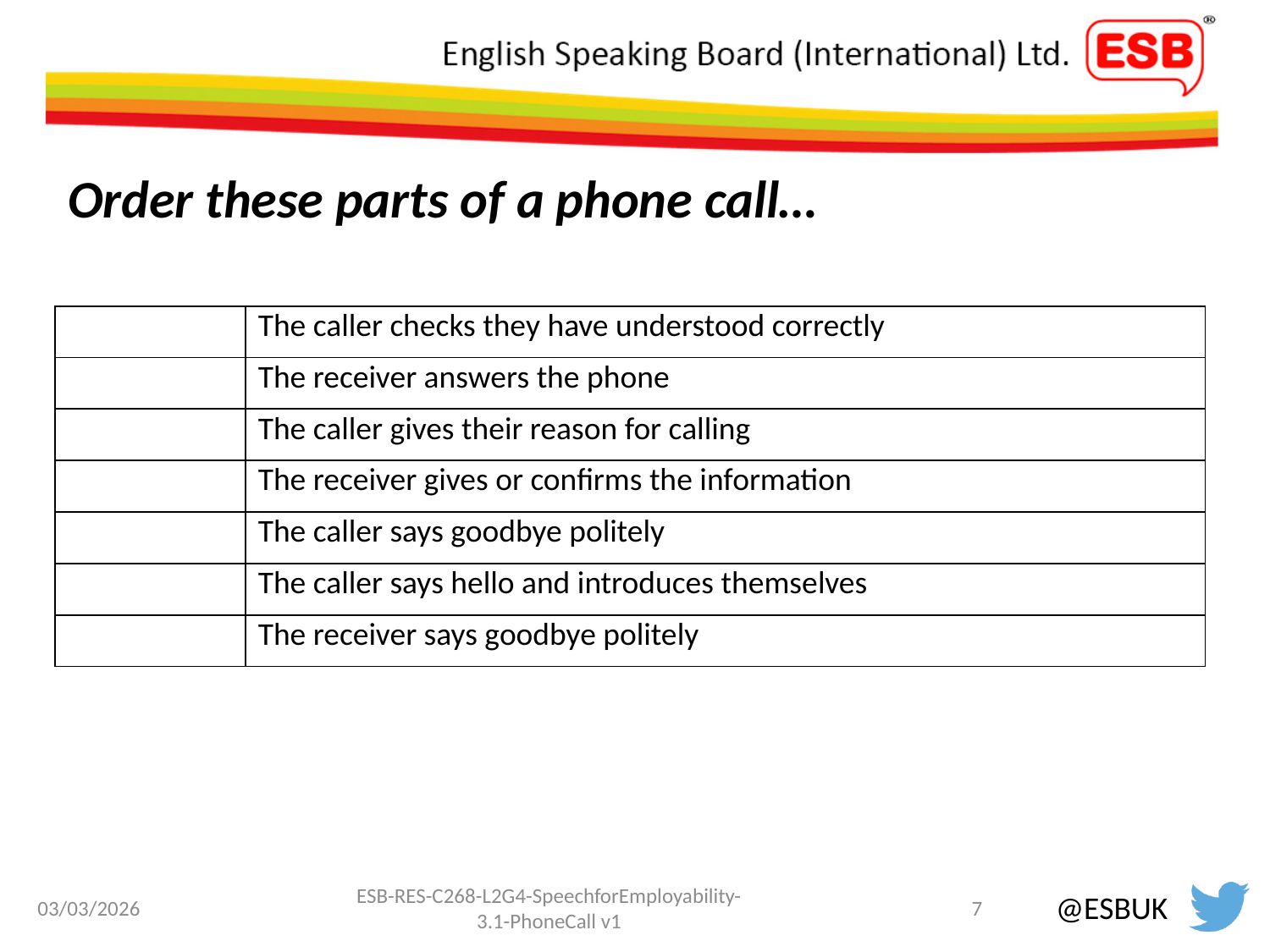

# Order these parts of a phone call…
|  | The caller checks they have understood correctly |
| --- | --- |
|  | The receiver answers the phone |
|  | The caller gives their reason for calling |
|  | The receiver gives or confirms the information |
|  | The caller says goodbye politely |
|  | The caller says hello and introduces themselves |
|  | The receiver says goodbye politely |
03/03/2026
ESB-RES-C268-L2G4-SpeechforEmployability-3.1-PhoneCall v1
7